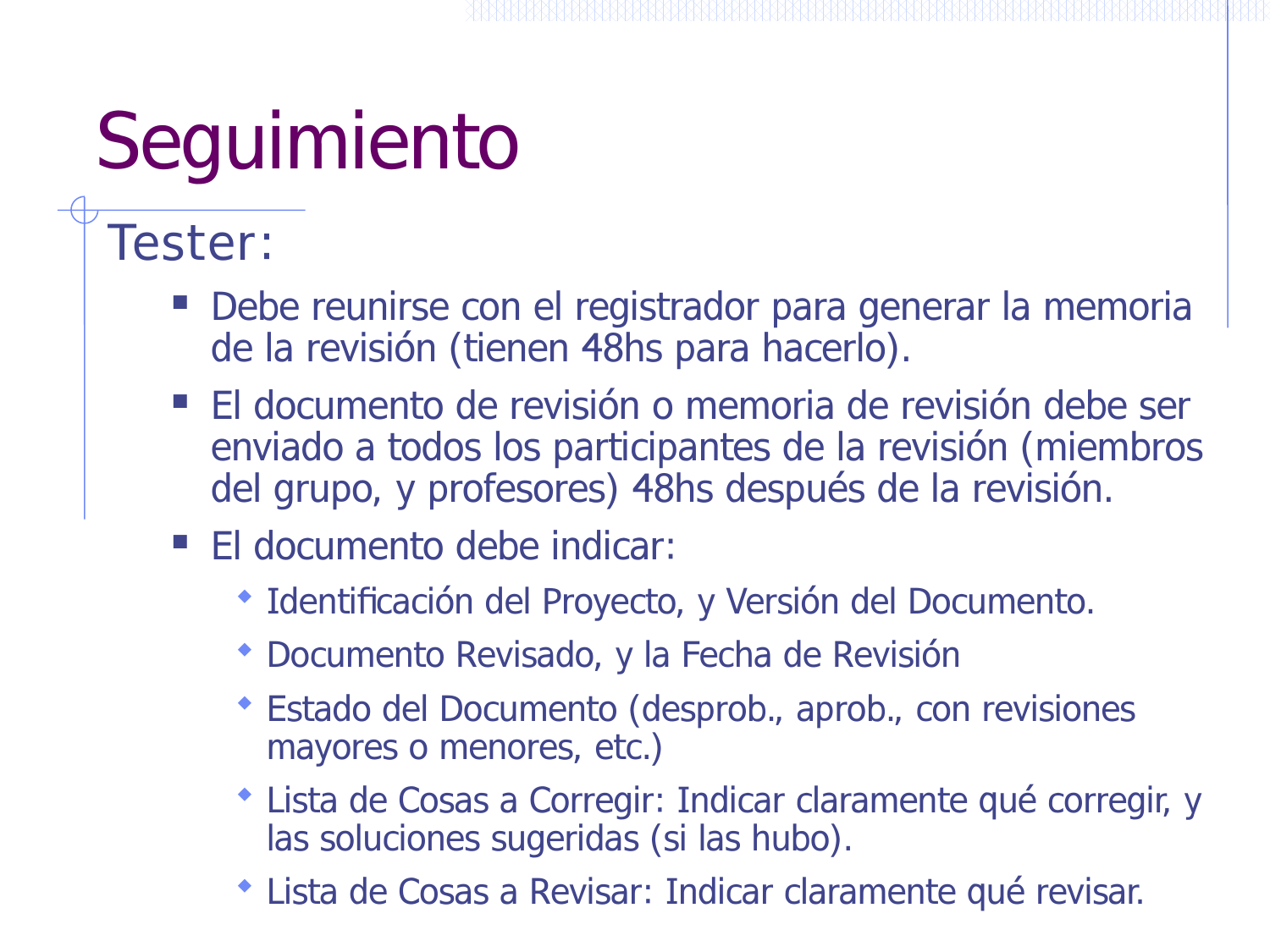

# Seguimiento
Tester:
Debe reunirse con el registrador para generar la memoria de la revisión (tienen 48hs para hacerlo).
El documento de revisión o memoria de revisión debe ser enviado a todos los participantes de la revisión (miembros del grupo, y profesores) 48hs después de la revisión.
El documento debe indicar:
Identificación del Proyecto, y Versión del Documento.
Documento Revisado, y la Fecha de Revisión
Estado del Documento (desprob., aprob., con revisiones mayores o menores, etc.)
Lista de Cosas a Corregir: Indicar claramente qué corregir, y las soluciones sugeridas (si las hubo).
Lista de Cosas a Revisar: Indicar claramente qué revisar.